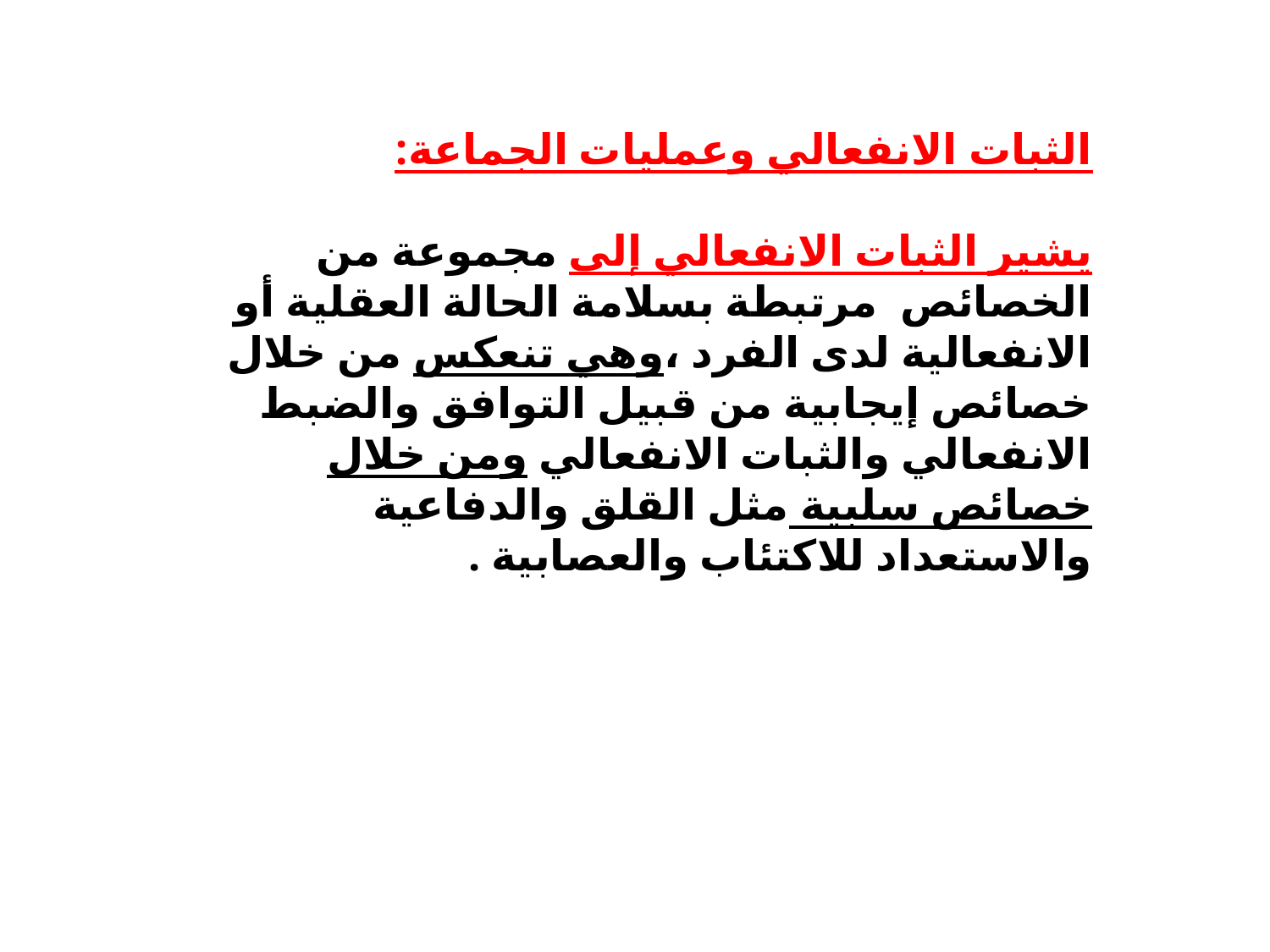

الثبات الانفعالي وعمليات الجماعة:

يشير الثبات الانفعالي إلى مجموعة من الخصائص  مرتبطة بسلامة الحالة العقلية أو الانفعالية لدى الفرد ،وهي تنعكس من خلال خصائص إيجابية من قبيل التوافق والضبط الانفعالي والثبات الانفعالي ومن خلال خصائص سلبية مثل القلق والدفاعية والاستعداد للاكتئاب والعصابية .